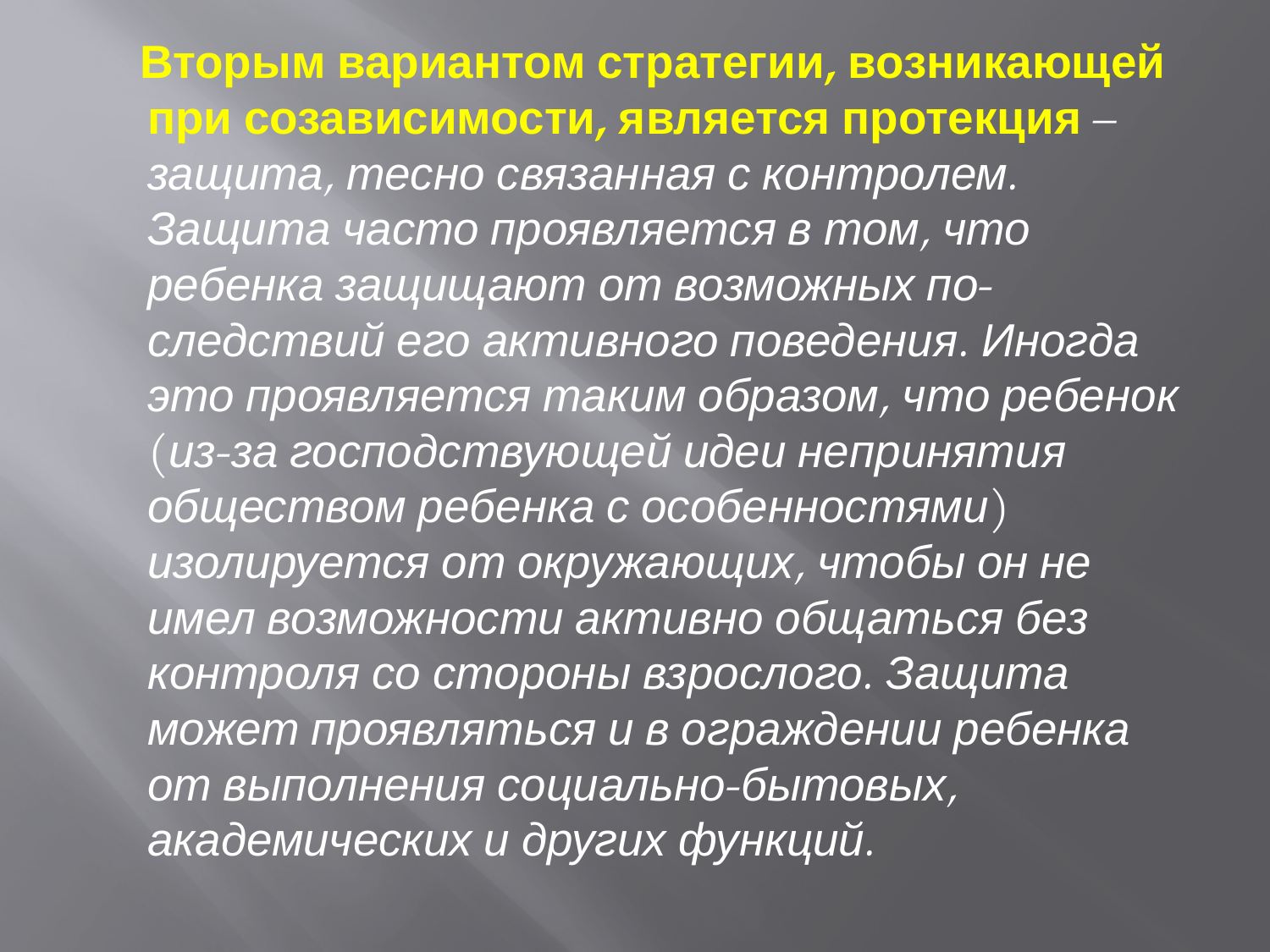

Вторым вариантом стратегии, возникающей при созависимости, является протекция – защита, тесно связанная с контролем. Защита часто проявляется в том, что ребенка защищают от возможных по- следствий его активного поведения. Иногда это проявляется таким образом, что ребенок (из-за господствующей идеи непринятия обществом ребенка с особенностями) изолируется от окружающих, чтобы он не имел возможности активно общаться без контроля со стороны взрослого. Защита может проявляться и в ограждении ребенка от выполнения социально-бытовых, академических и других функций.